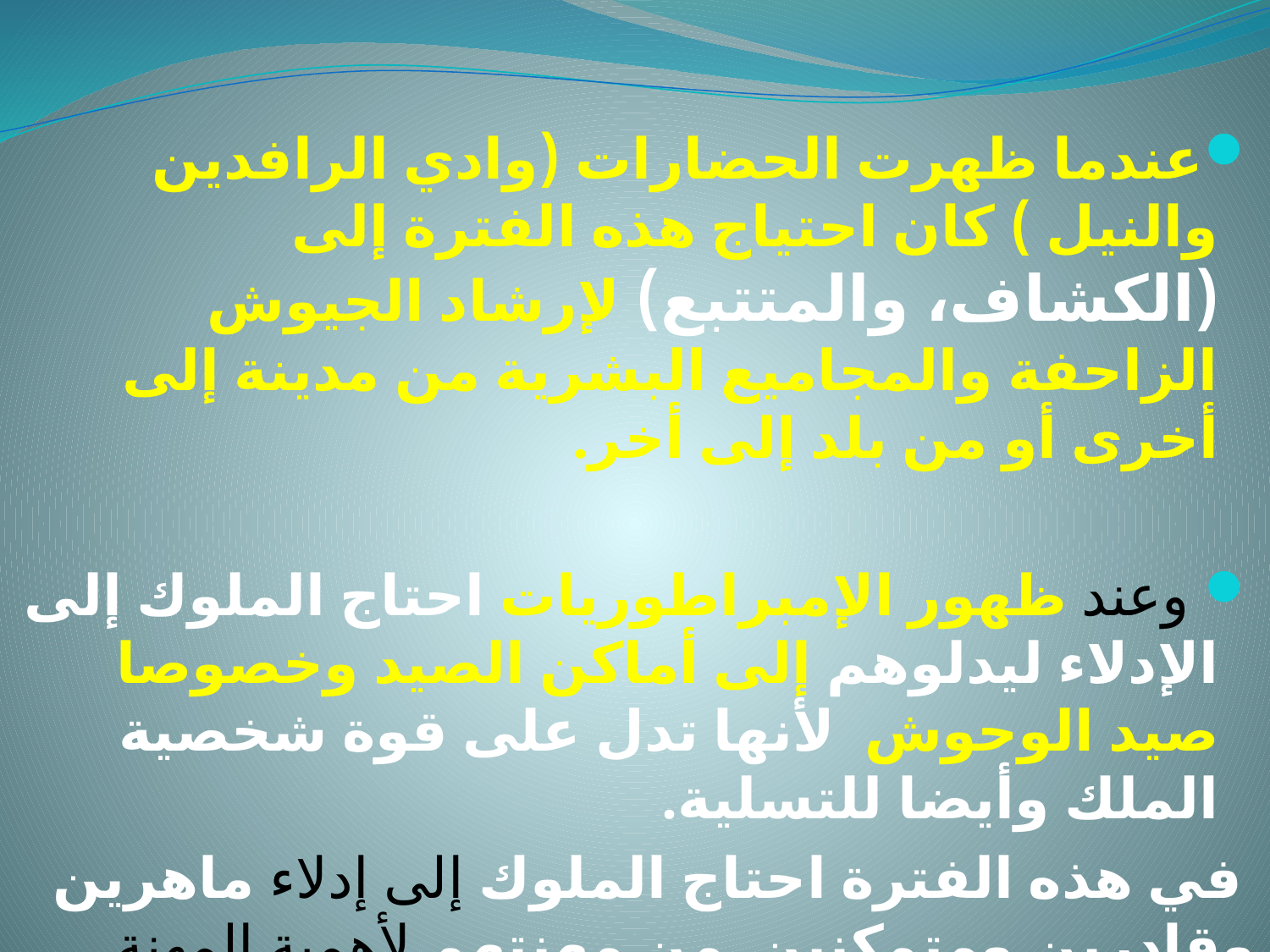

عندما ظهرت الحضارات (وادي الرافدين والنيل ) كان احتياج هذه الفترة إلى (الكشاف، والمتتبع) لإرشاد الجيوش الزاحفة والمجاميع البشرية من مدينة إلى أخرى أو من بلد إلى أخر.

 وعند ظهور الإمبراطوريات احتاج الملوك إلى الإدلاء ليدلوهم إلى أماكن الصيد وخصوصا صيد الوحوش  لأنها تدل على قوة شخصية الملك وأيضا للتسلية.
 في هذه الفترة احتاج الملوك إلى إدلاء ماهرين وقادرين ومتمكنين  من مهنتهم لأهمية المهنة بالنسبة للملوك في تلك الفترة.